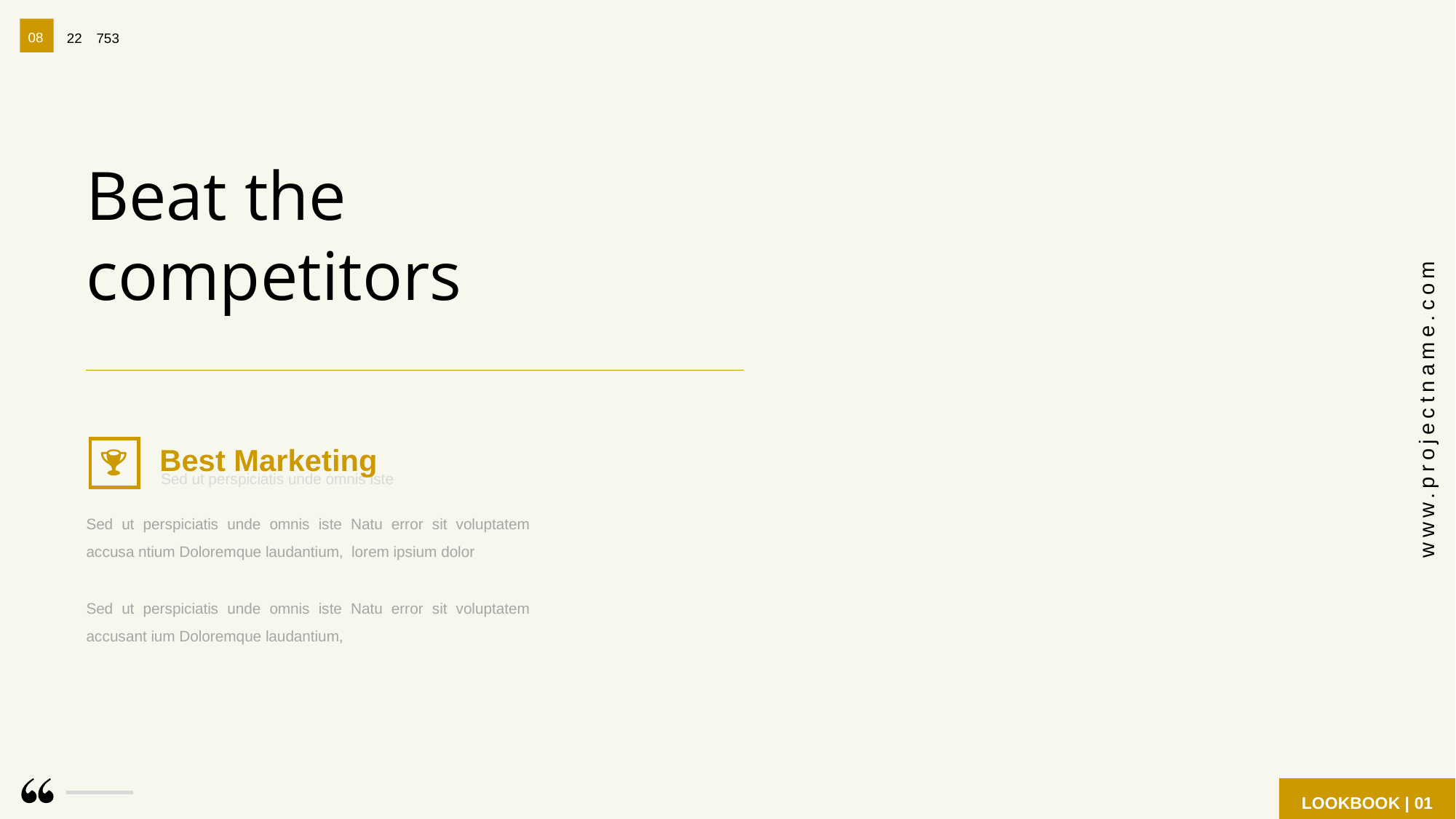

08
22
753
www.projectname.com

LOOKBOOK | 01

Beat the competitors
Best Marketing

Sed ut perspiciatis unde omnis iste
Sed ut perspiciatis unde omnis iste Natu error sit voluptatem accusa ntium Doloremque laudantium,  lorem ipsium dolor
Sed ut perspiciatis unde omnis iste Natu error sit voluptatem accusant ium Doloremque laudantium,